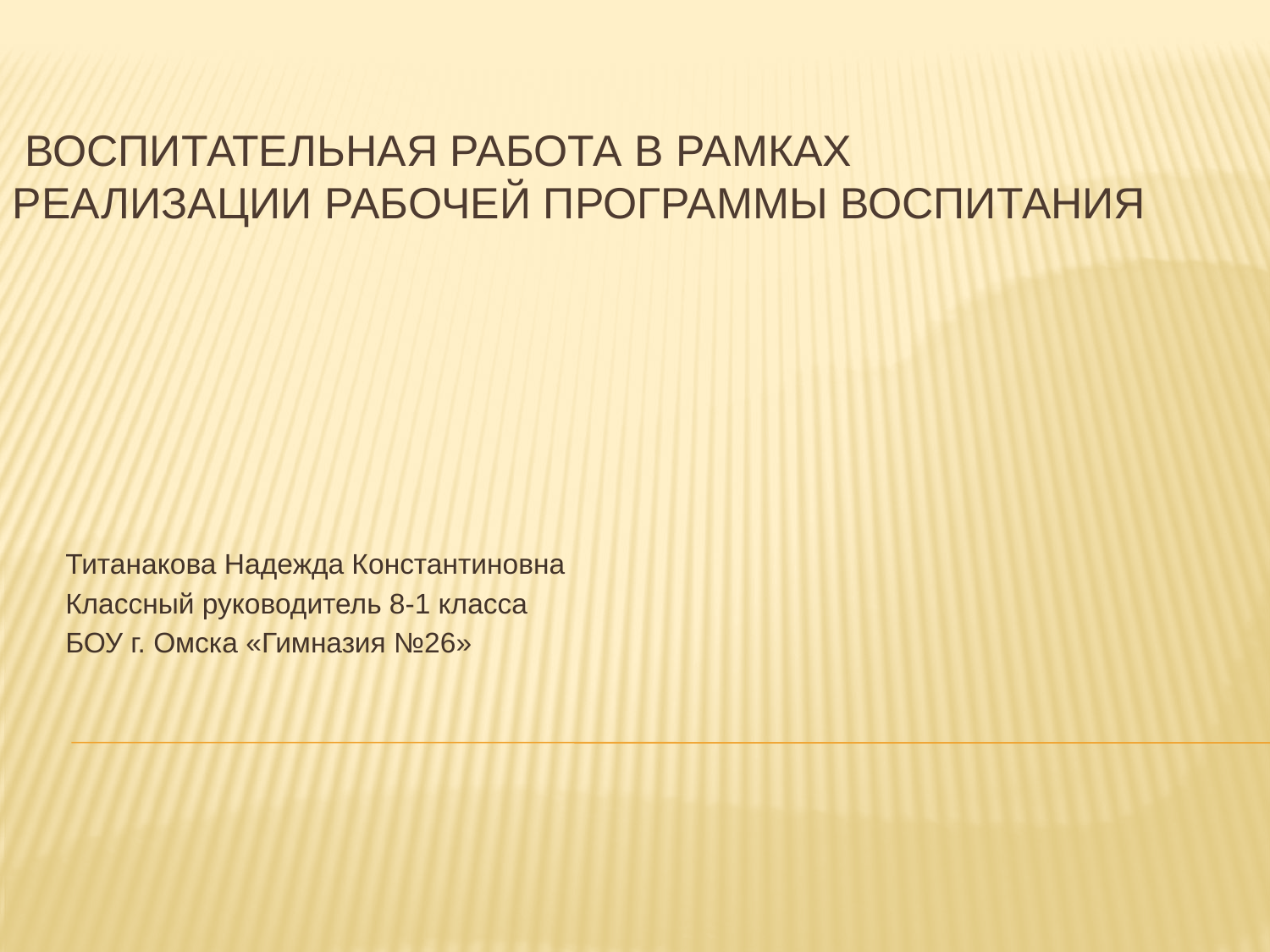

# воспитательная работа в рамках реализации рабочей программы воспитания
Титанакова Надежда Константиновна
Классный руководитель 8-1 класса
БОУ г. Омска «Гимназия №26»